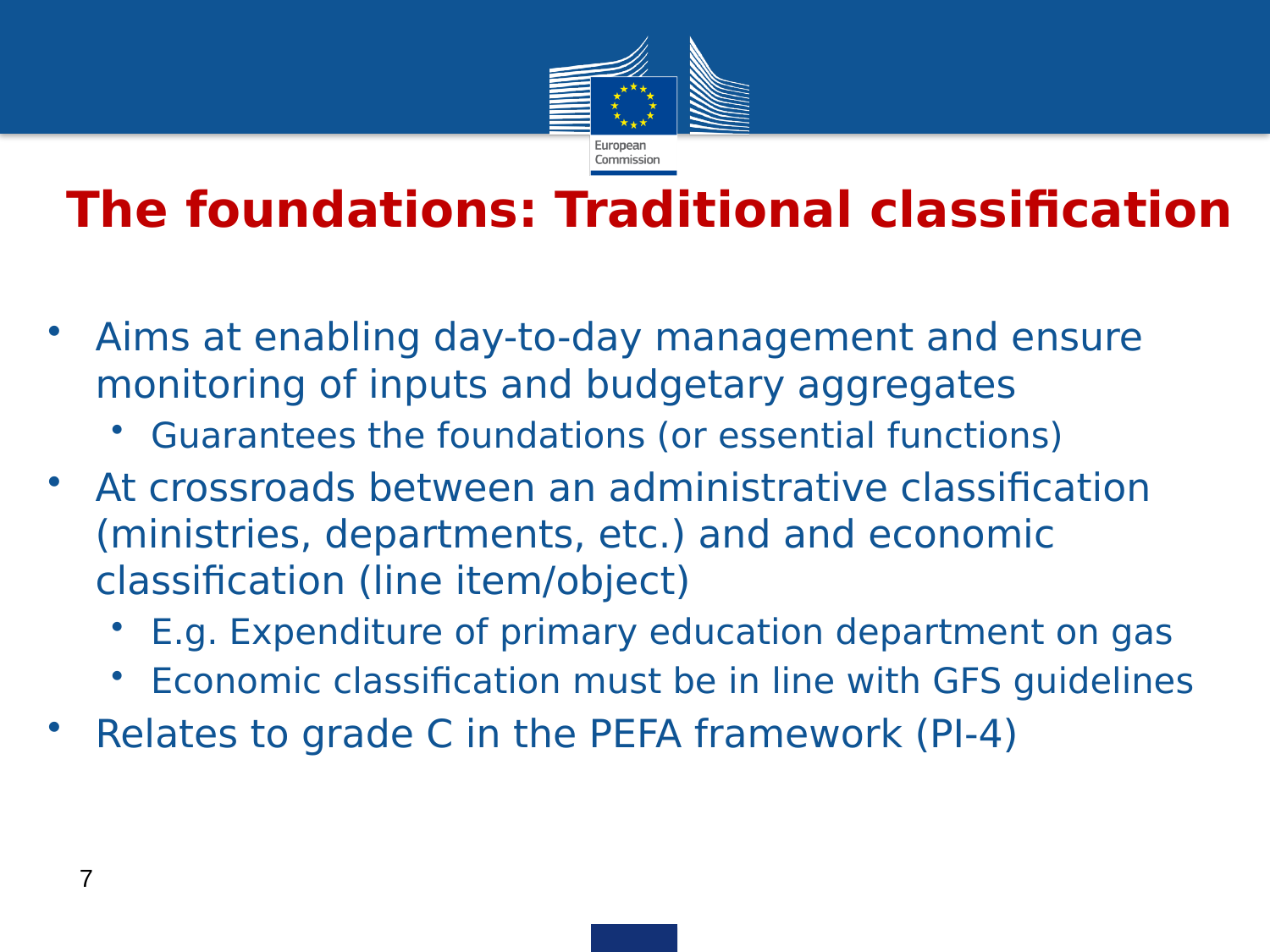

# The foundations: Traditional classification
Aims at enabling day-to-day management and ensure monitoring of inputs and budgetary aggregates
Guarantees the foundations (or essential functions)
At crossroads between an administrative classification (ministries, departments, etc.) and and economic classification (line item/object)
E.g. Expenditure of primary education department on gas
Economic classification must be in line with GFS guidelines
Relates to grade C in the PEFA framework (PI-4)

7